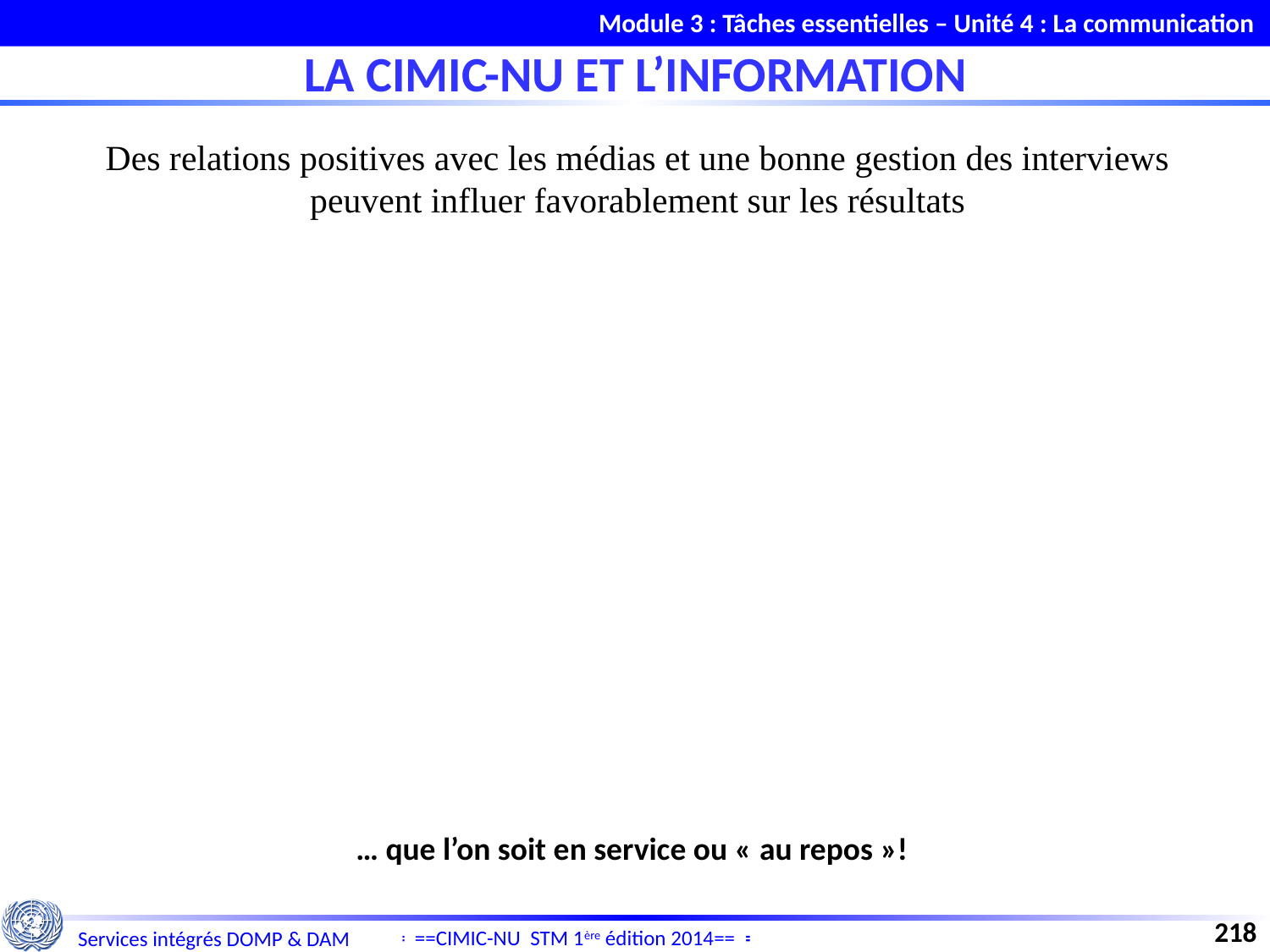

Module 3 : Tâches essentielles – Unité 4 : La communication
LA CIMIC-NU ET L’INFORMATION
Des relations positives avec les médias et une bonne gestion des interviews peuvent influer favorablement sur les résultats
Être une source d’information fiable

Connaître le mode de collaboration avec le Bureau de l’information de la mission et avec le ou les porte-parole de la mission

Tous les agents du maintien de la paix doivent bien comprendre que leur comportement a un impact sur la mission

#
… que l’on soit en service ou « au repos »!
218
==CIMIC-NU  STM 1ère édition 2014==
Services intégrés DOMP & DAM